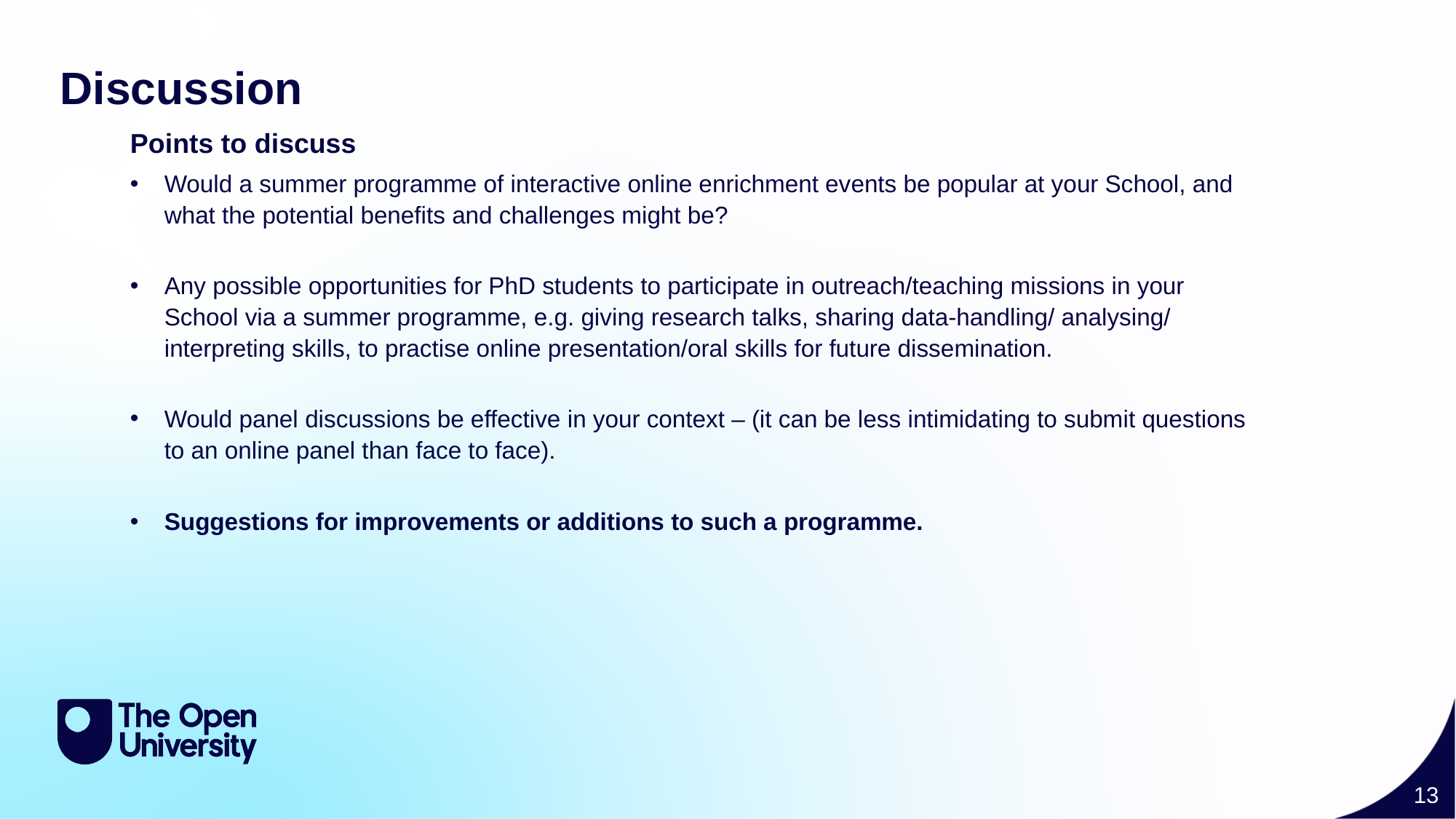

Discussion
Points to discuss
Would a summer programme of interactive online enrichment events be popular at your School, and what the potential benefits and challenges might be?

Any possible opportunities for PhD students to participate in outreach/teaching missions in your School via a summer programme, e.g. giving research talks, sharing data-handling/ analysing/ interpreting skills, to practise online presentation/oral skills for future dissemination.

Would panel discussions be effective in your context – (it can be less intimidating to submit questions to an online panel than face to face).

Suggestions for improvements or additions to such a programme.